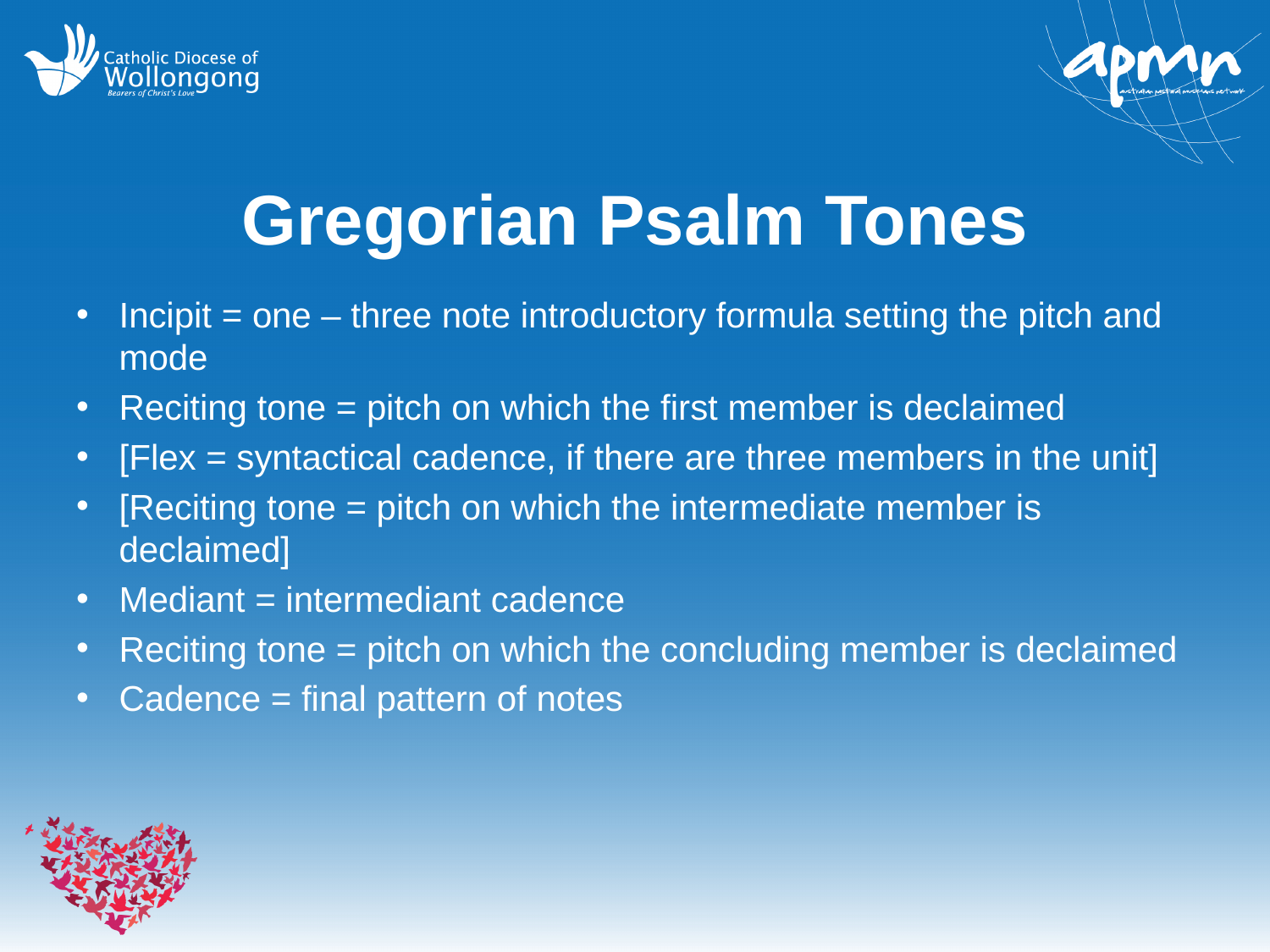

# Gregorian Psalm Tones
Incipit = one – three note introductory formula setting the pitch and mode
Reciting tone = pitch on which the first member is declaimed
[Flex = syntactical cadence, if there are three members in the unit]
[Reciting tone = pitch on which the intermediate member is declaimed]
Mediant = intermediant cadence
Reciting tone = pitch on which the concluding member is declaimed
Cadence = final pattern of notes